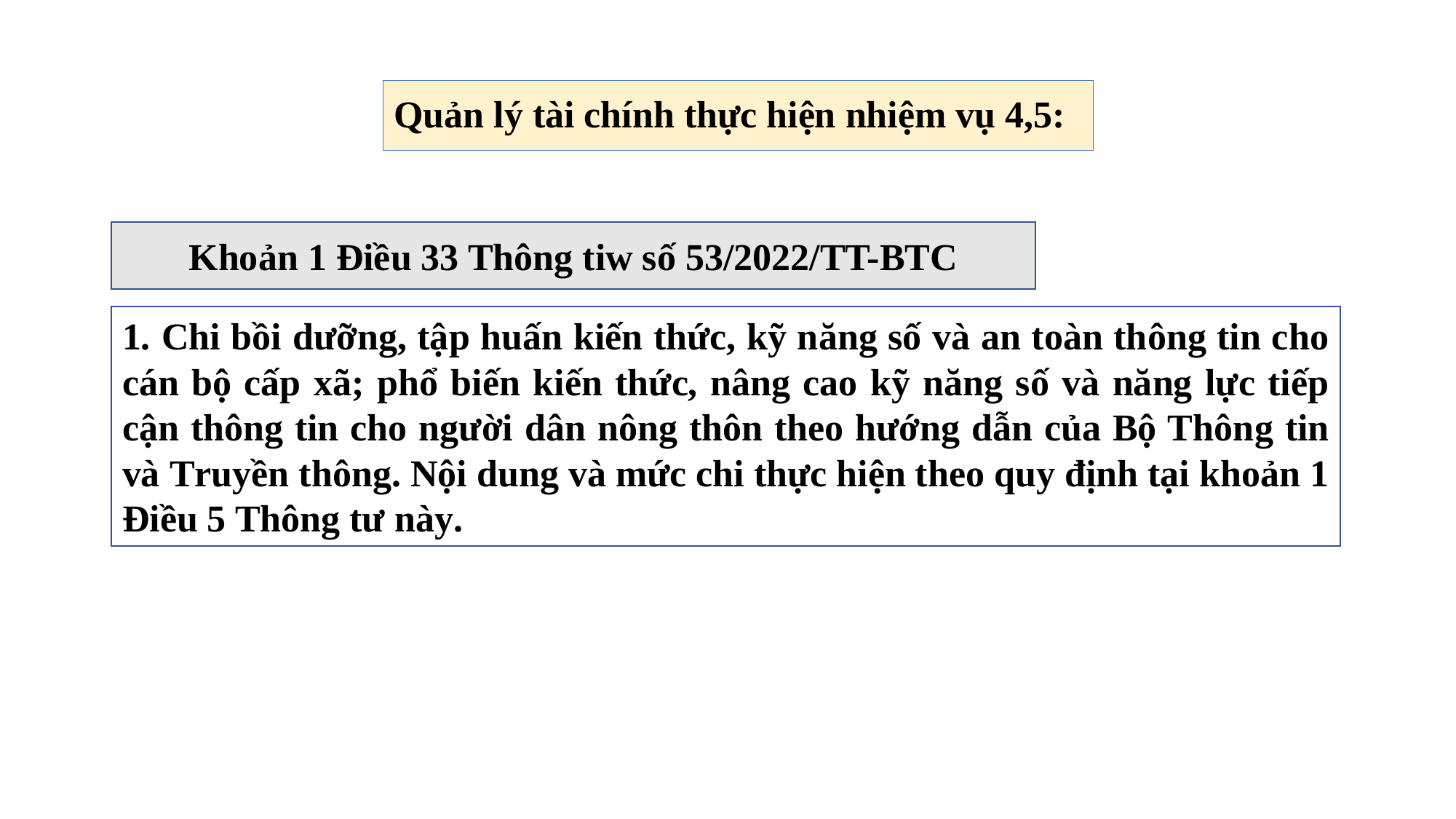

Quản lý tài chính thực hiện nhiệm vụ 4,5:
Khoản 1 Điều 33 Thông tiw số 53/2022/TT-BTC
1. Chi bồi dưỡng, tập huấn kiến thức, kỹ năng số và an toàn thông tin cho cán bộ cấp xã; phổ biến kiến thức, nâng cao kỹ năng số và năng lực tiếp cận thông tin cho người dân nông thôn theo hướng dẫn của Bộ Thông tin và Truyền thông. Nội dung và mức chi thực hiện theo quy định tại khoản 1 Điều 5 Thông tư này.